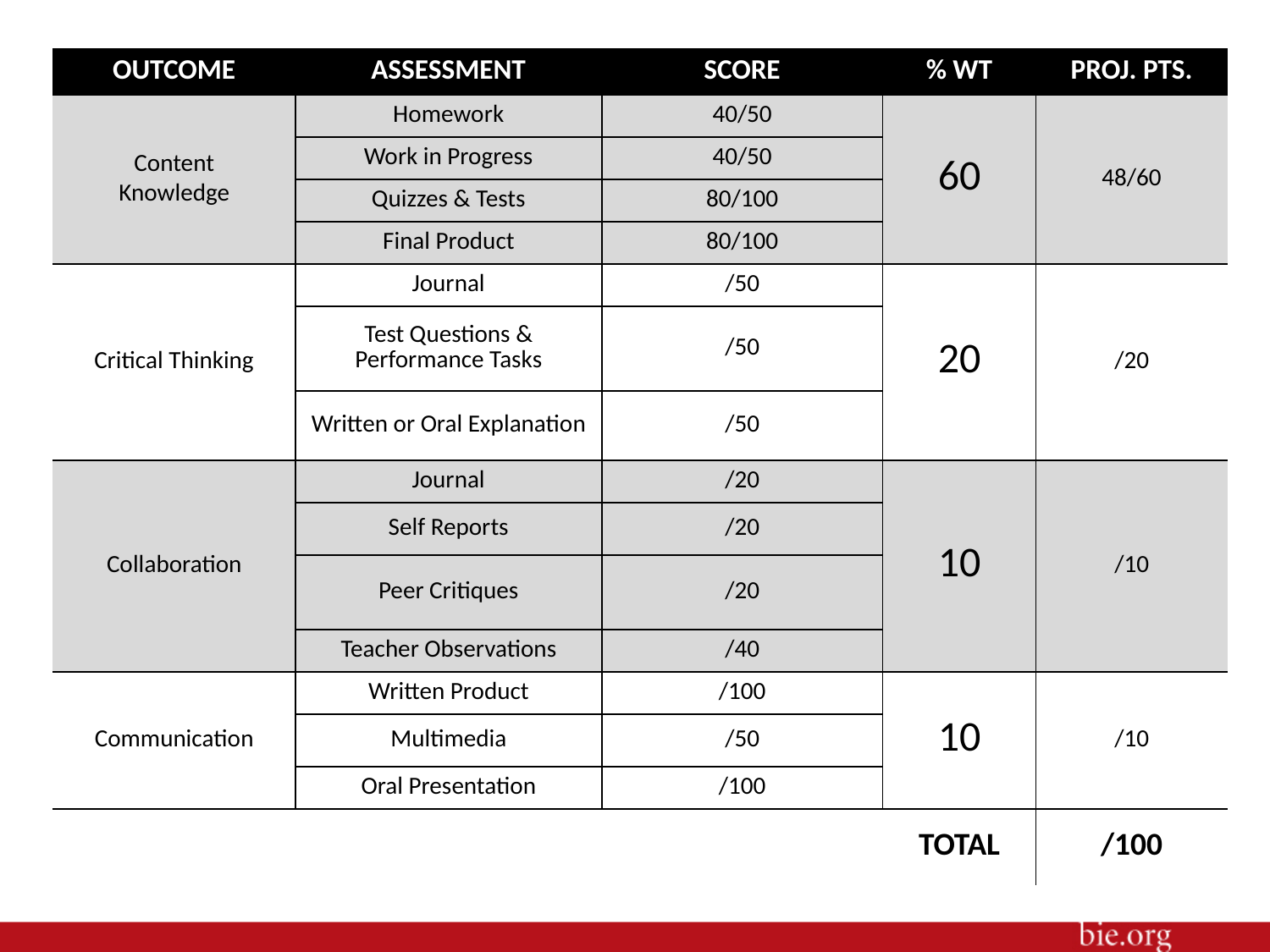

| OUTCOME | ASSESSMENT | SCORE | % WT | PROJ. PTS. |
| --- | --- | --- | --- | --- |
| Content Knowledge | Homework | 40/50 | 60 | 48/60 |
|  | Work in Progress | 40/50 |  |  |
|  | Quizzes & Tests | 80/100 |  |  |
|  | Final Product | 80/100 |  |  |
| Critical Thinking | Journal | /50 | 20 | /20 |
|  | Test Questions & Performance Tasks | /50 |  |  |
|  | Written or Oral Explanation | /50 |  |  |
| Collaboration | Journal | /20 | 10 | /10 |
|  | Self Reports | /20 |  |  |
|  | Peer Critiques | /20 |  |  |
|  | Teacher Observations | /40 |  |  |
| Communication | Written Product | /100 | 10 | /10 |
|  | Multimedia | /50 |  |  |
|  | Oral Presentation | /100 |  |  |
|  |  |  | TOTAL | /100 |